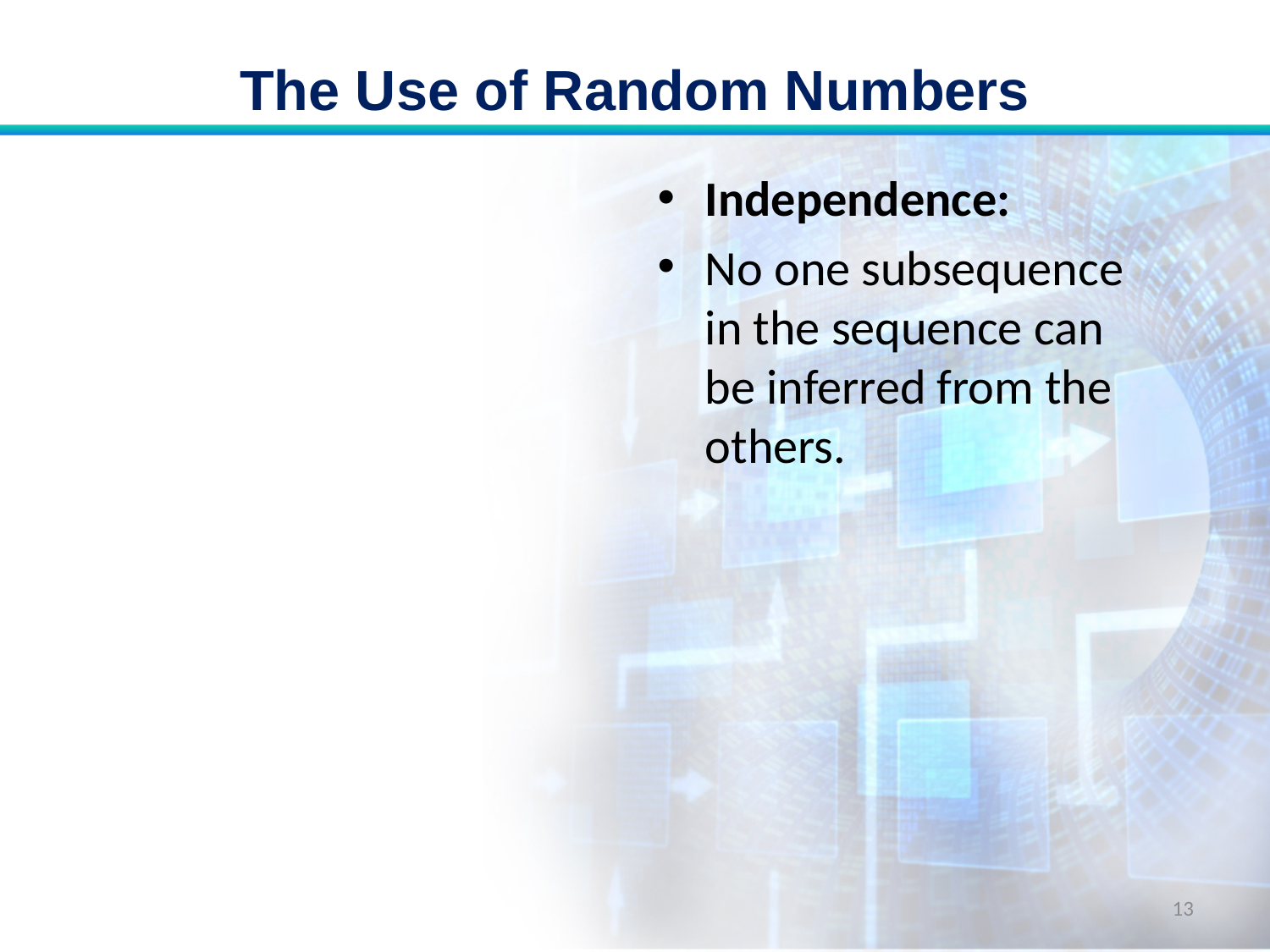

# The Use of Random Numbers
Independence:
No one subsequence in the sequence can be inferred from the others.

13